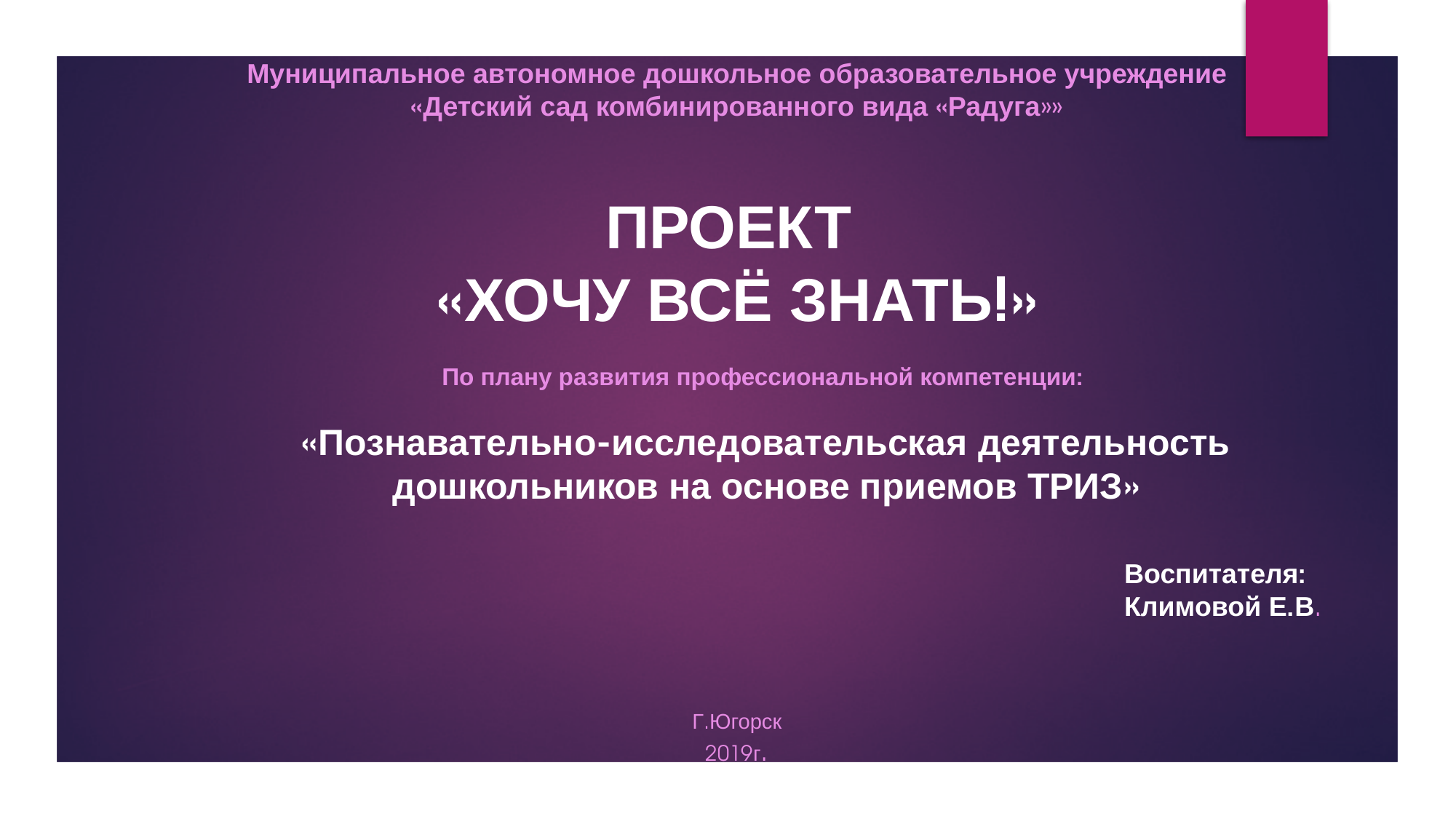

Муниципальное автономное дошкольное образовательное учреждение
«Детский сад комбинированного вида «Радуга»»
ПРОЕКТ
«ХОЧУ ВСЁ ЗНАТЬ!»
#
По плану развития профессиональной компетенции:

«Познавательно-исследовательская деятельность дошкольников на основе приемов ТРИЗ»
Воспитателя:
Климовой Е.В.
Г.Югорск
2019г.